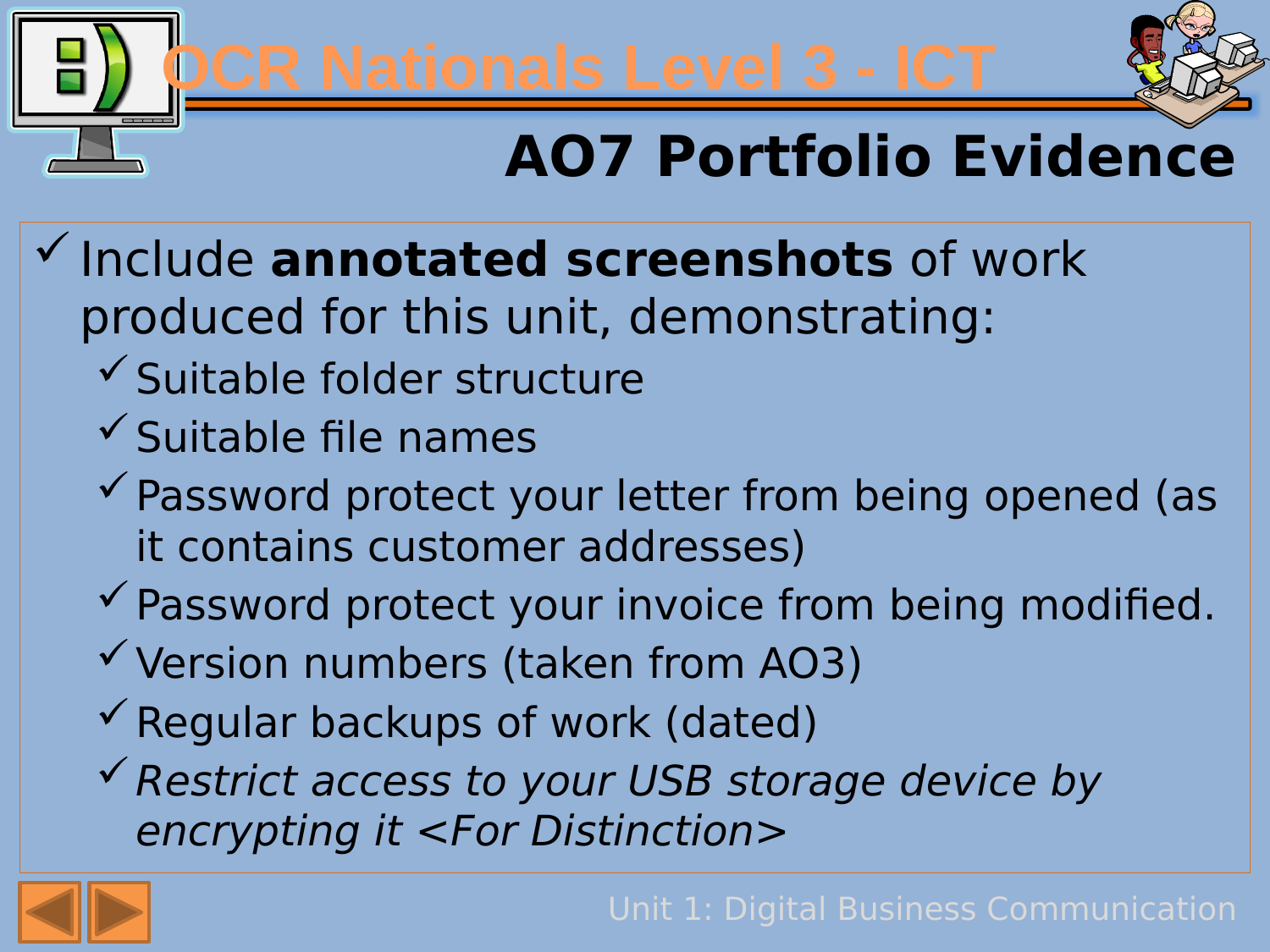

# AO7 Portfolio Evidence
Include annotated screenshots of work produced for this unit, demonstrating:
Suitable folder structure
Suitable file names
Password protect your letter from being opened (as it contains customer addresses)
Password protect your invoice from being modified.
Version numbers (taken from AO3)
Regular backups of work (dated)
Restrict access to your USB storage device by encrypting it <For Distinction>